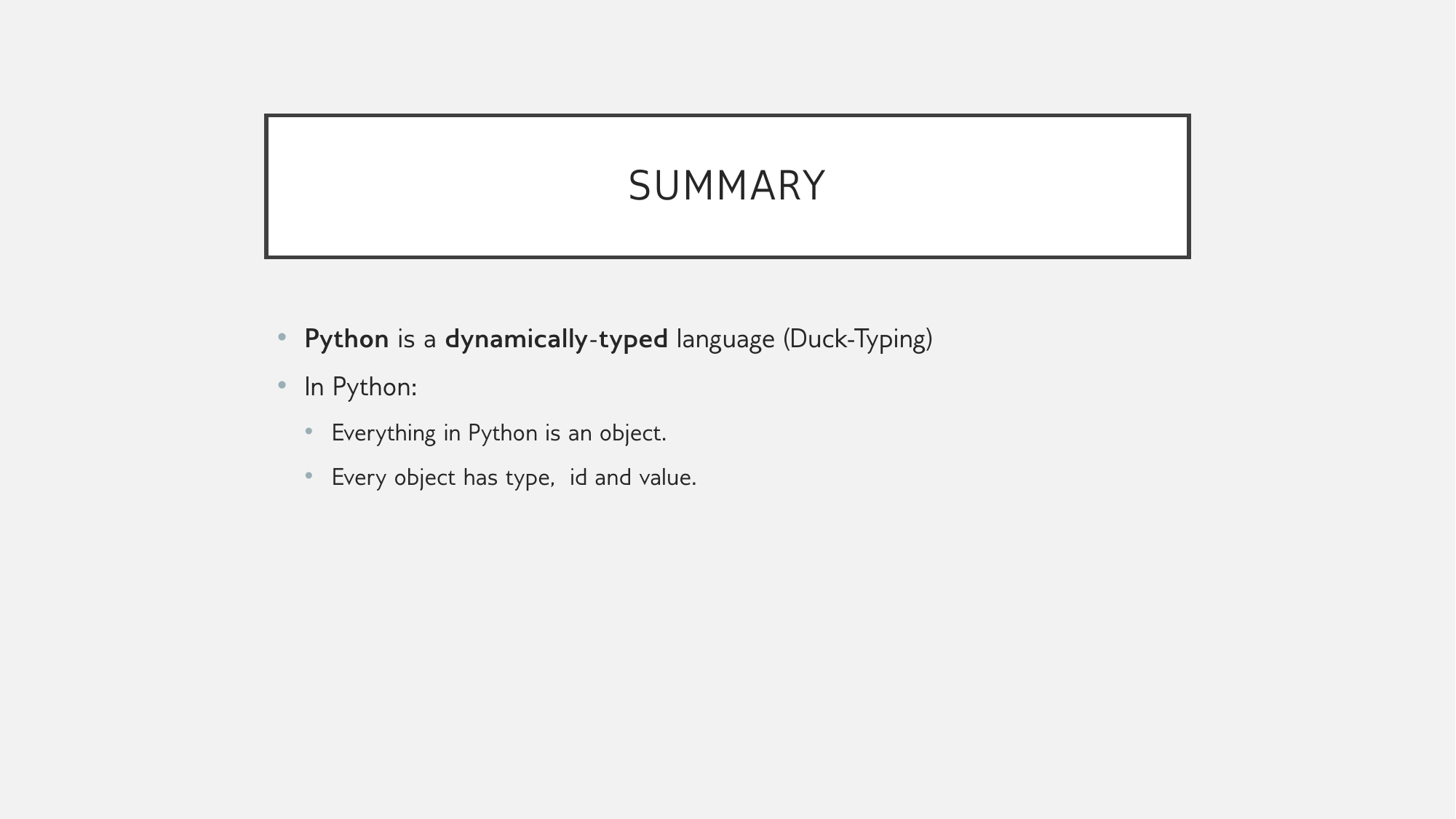

# Summary
Python is a dynamically-typed language (Duck-Typing)
In Python:
Everything in Python is an object.
Every object has type,  id and value.